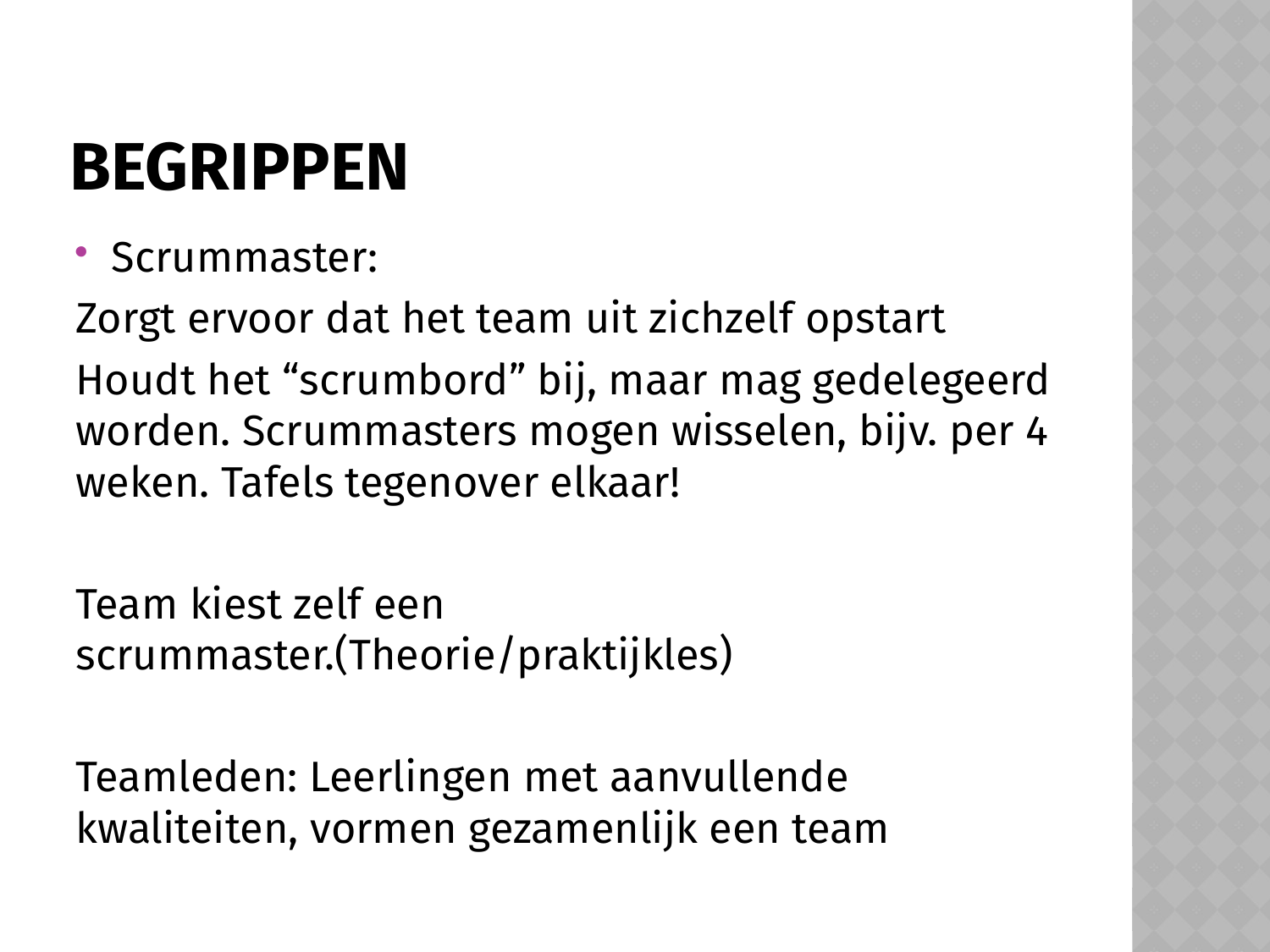

# begrippen
Scrummaster:
Zorgt ervoor dat het team uit zichzelf opstart
Houdt het “scrumbord” bij, maar mag gedelegeerd worden. Scrummasters mogen wisselen, bijv. per 4 weken. Tafels tegenover elkaar!

Team kiest zelf een scrummaster.(Theorie/praktijkles)

Teamleden: Leerlingen met aanvullende kwaliteiten, vormen gezamenlijk een team